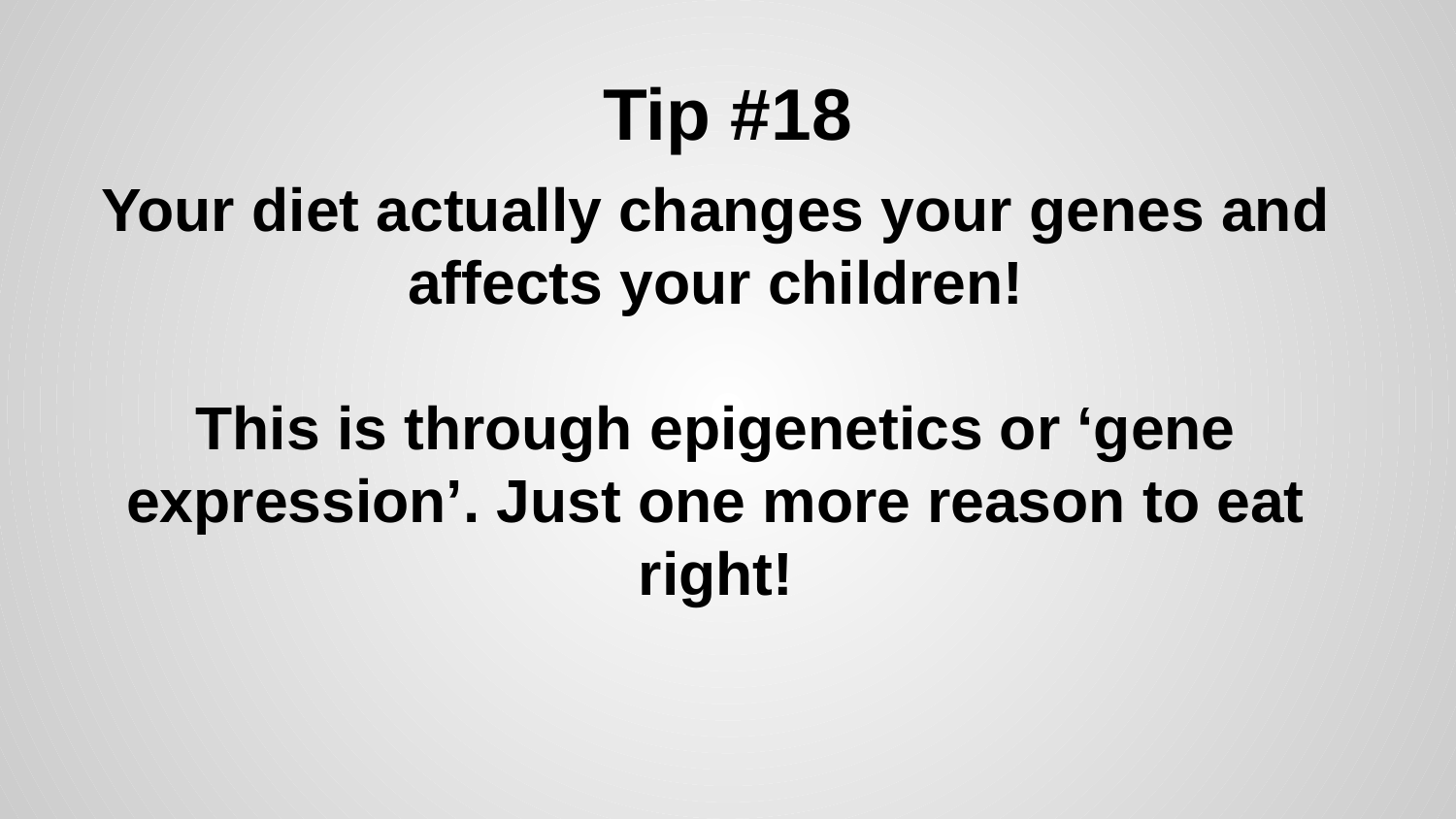

# Tip #18

Your diet actually changes your genes and affects your children!

This is through epigenetics or ‘gene expression’. Just one more reason to eat right!